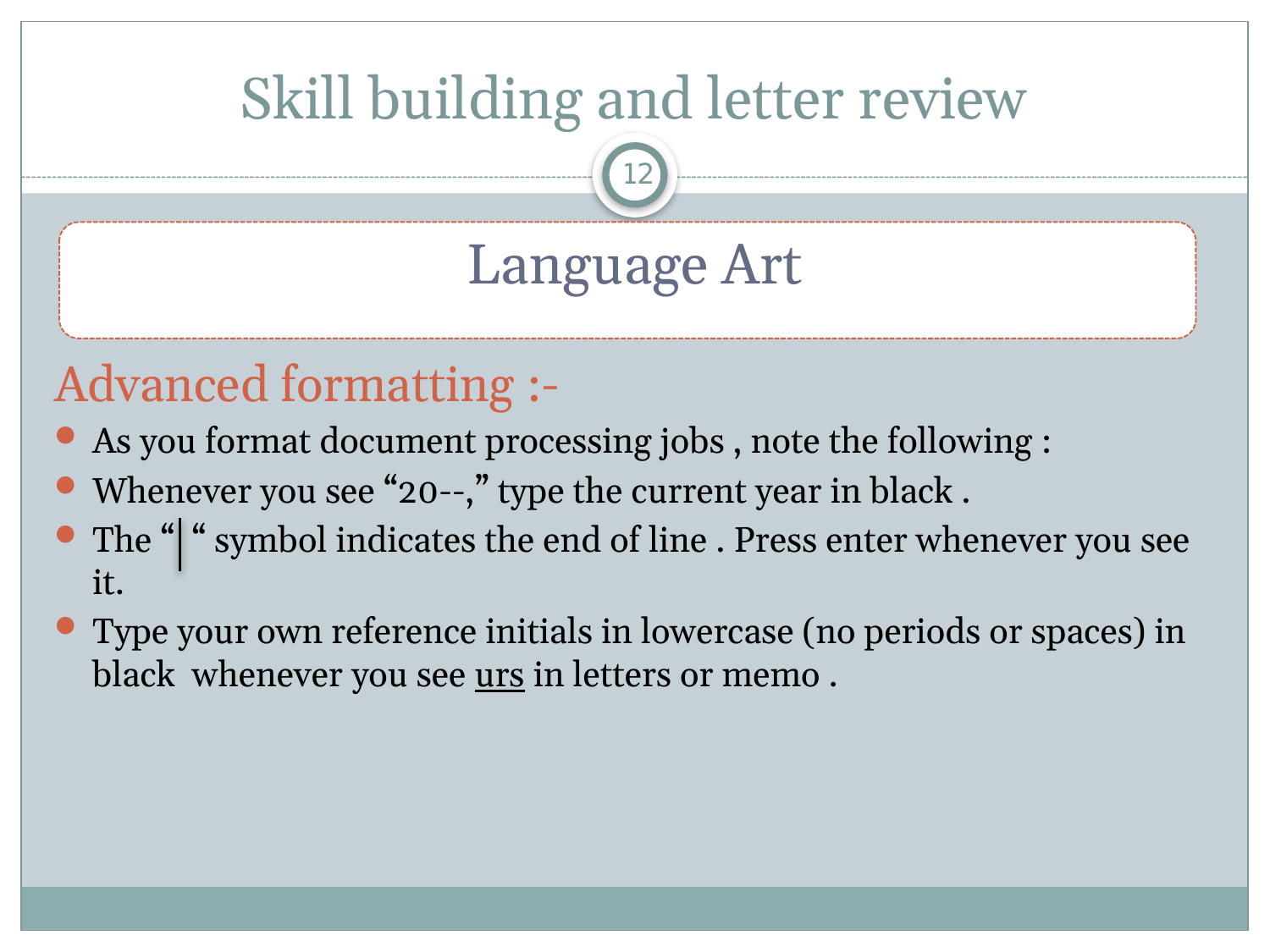

# Skill building and letter review
12

Advanced formatting :-
As you format document processing jobs , note the following :
Whenever you see “20--,” type the current year in black .
The “  “ symbol indicates the end of line . Press enter whenever you see it.
Type your own reference initials in lowercase (no periods or spaces) in black  whenever you see urs in letters or memo .

Language Art